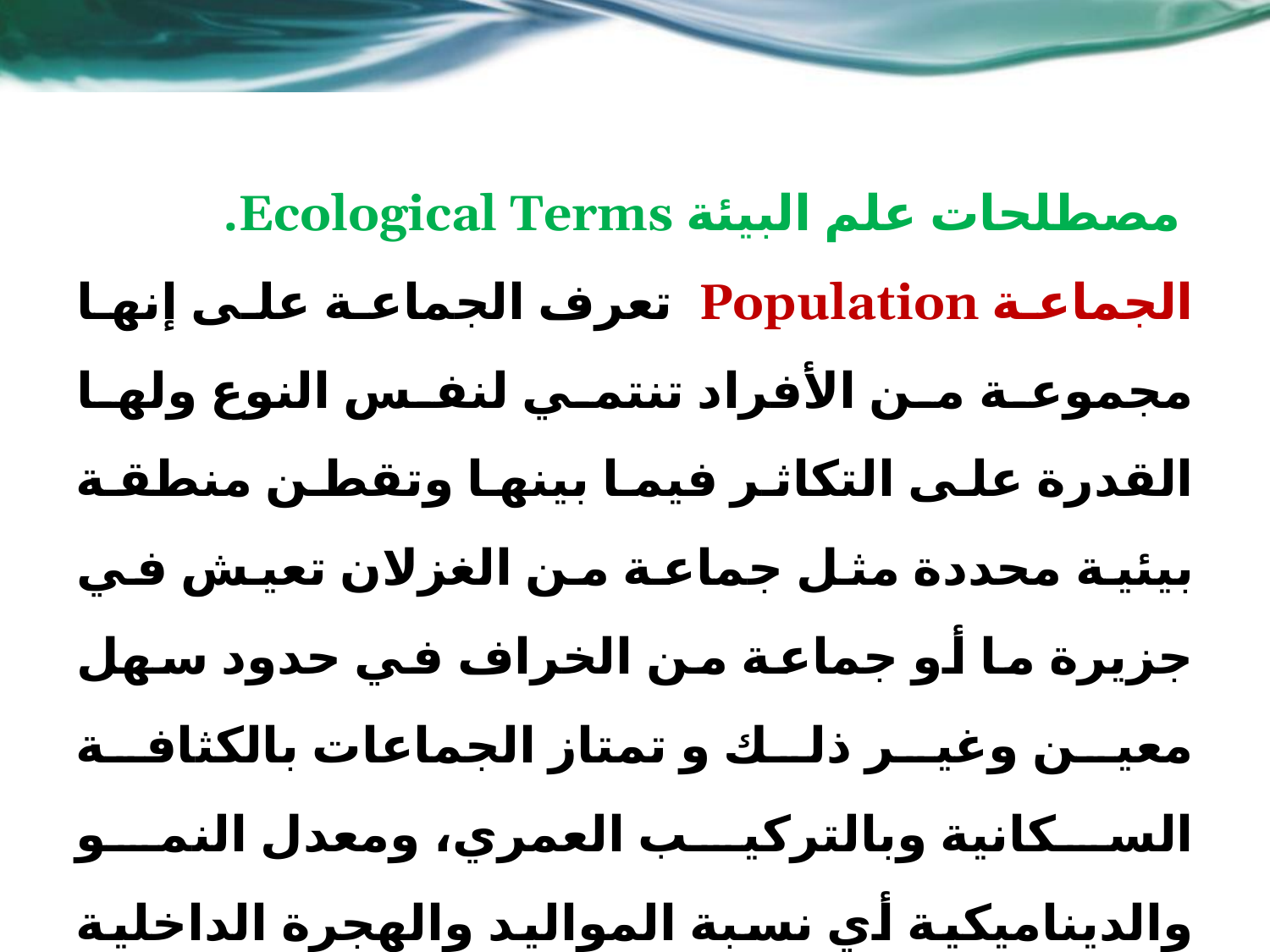

مصطلحات علم البيئة Ecological Terms.
الجماعة Population  تعرف الجماعة على إنها مجموعة من الأفراد تنتمي لنفس النوع ولها القدرة على التكاثر فيما بينها وتقطن منطقة بيئية محددة مثل جماعة من الغزلان تعيش في جزيرة ما أو جماعة من الخراف في حدود سهل معين وغير ذلك و تمتاز الجماعات بالكثافة السكانية وبالتركيب العمري، ومعدل النمو والديناميكية أي نسبة المواليد والهجرة الداخلية مقارنة بنسبة الوفيات والهجرة الخارجية